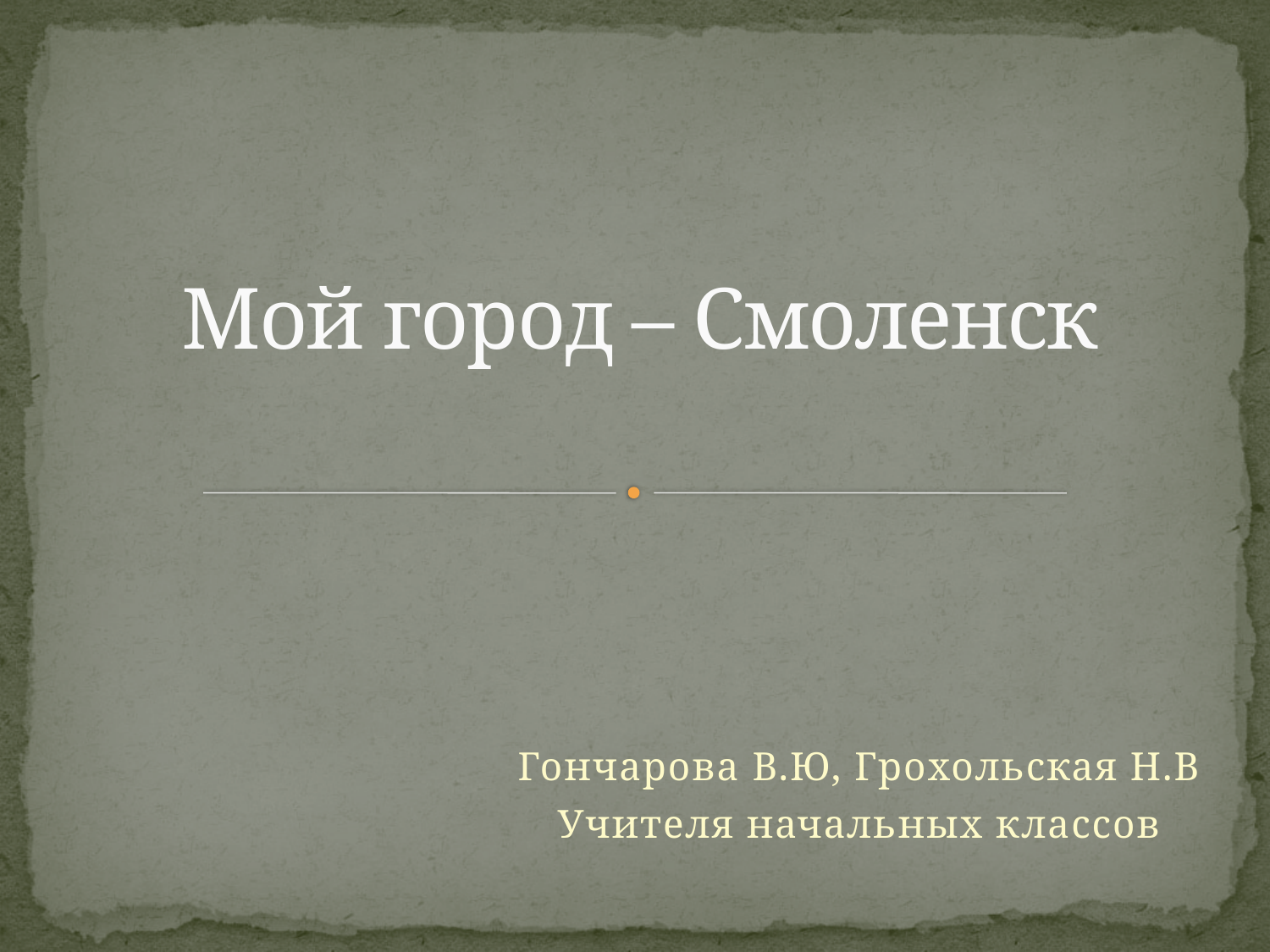

# Мой город – Смоленск
Гончарова В.Ю, Грохольская Н.В
Учителя начальных классов